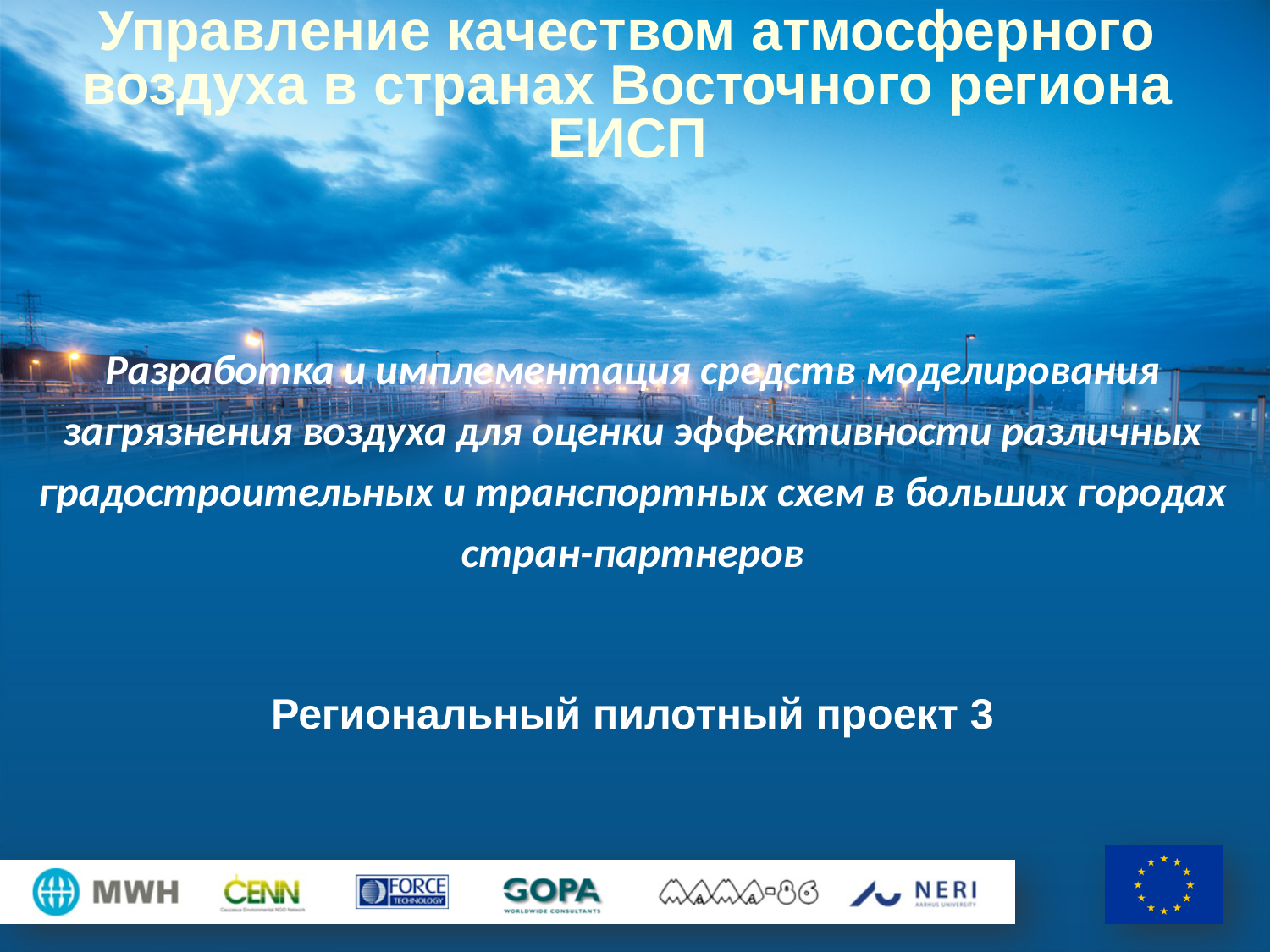

# Управление качеством атмосферного воздуха в странах Восточного региона ЕИСП
Разработка и имплементация средств моделирования загрязнения воздуха для оценки эффективности различных градостроительных и транспортных схем в больших городах стран-партнеров

Региональный пилотный проект 3